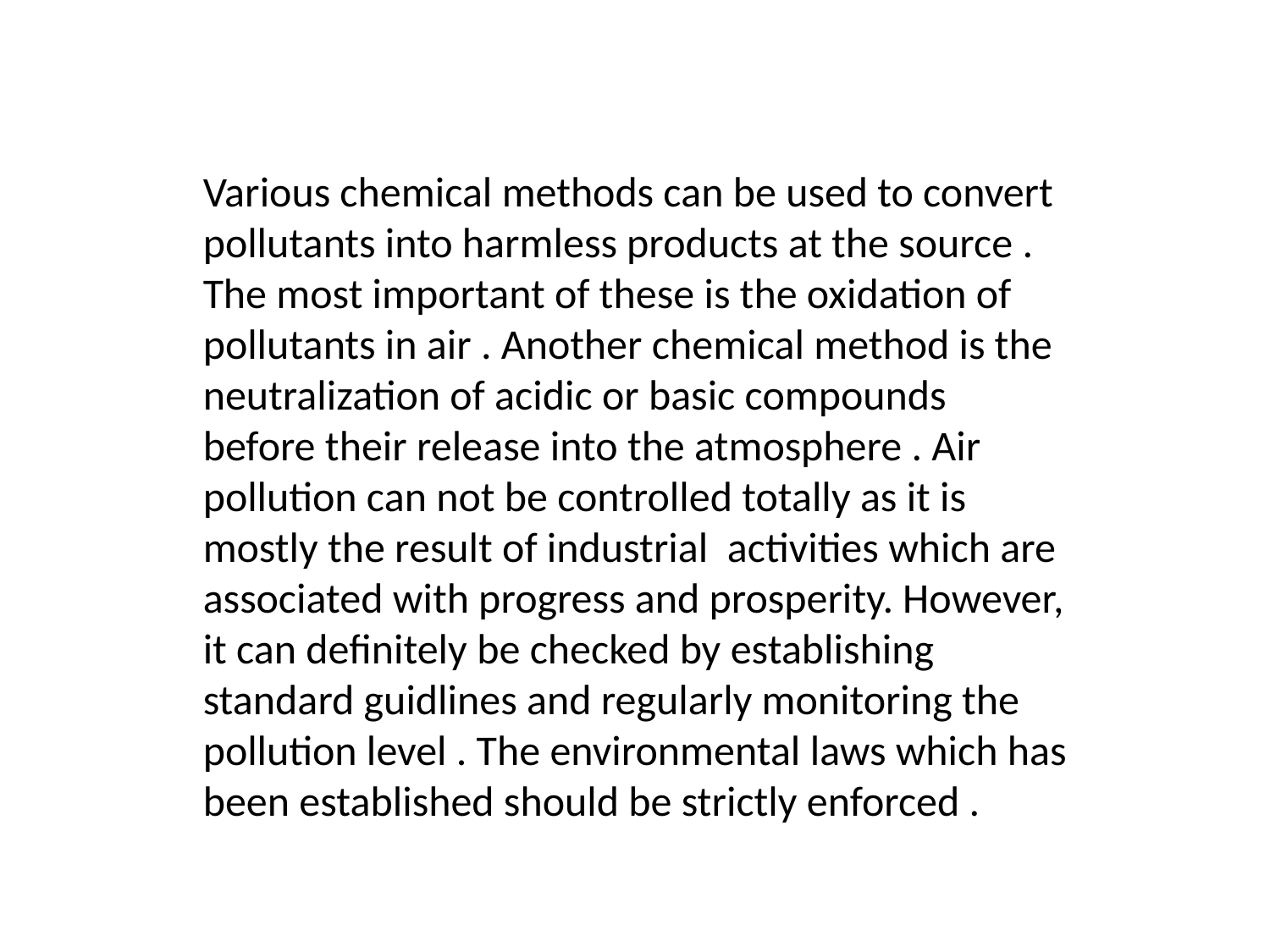

Various chemical methods can be used to convert pollutants into harmless products at the source . The most important of these is the oxidation of pollutants in air . Another chemical method is the neutralization of acidic or basic compounds before their release into the atmosphere . Air pollution can not be controlled totally as it is mostly the result of industrial  activities which are associated with progress and prosperity. However, it can definitely be checked by establishing standard guidlines and regularly monitoring the pollution level . The environmental laws which has been established should be strictly enforced .